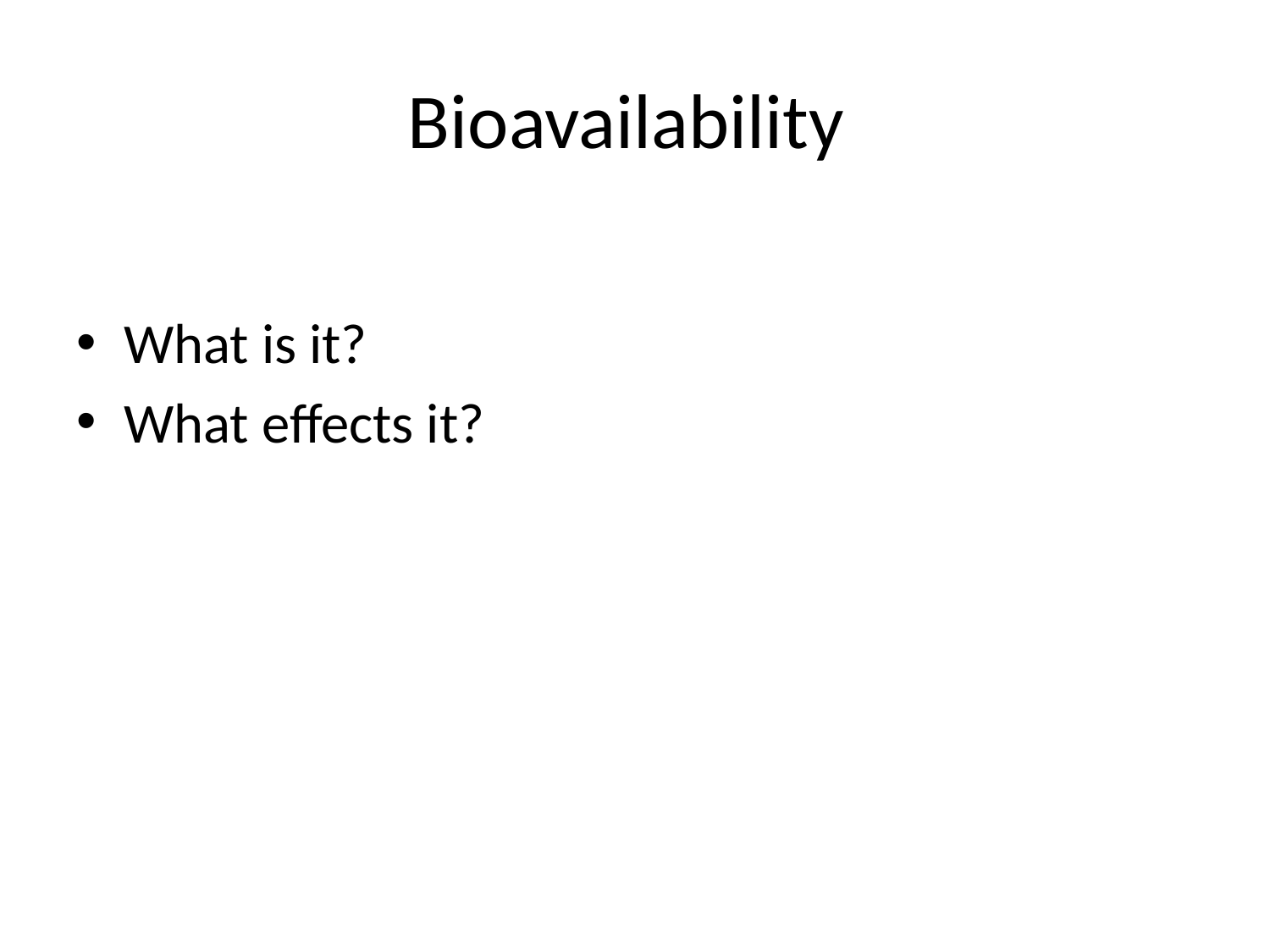

# Bioavailability

What is it?
What effects it?